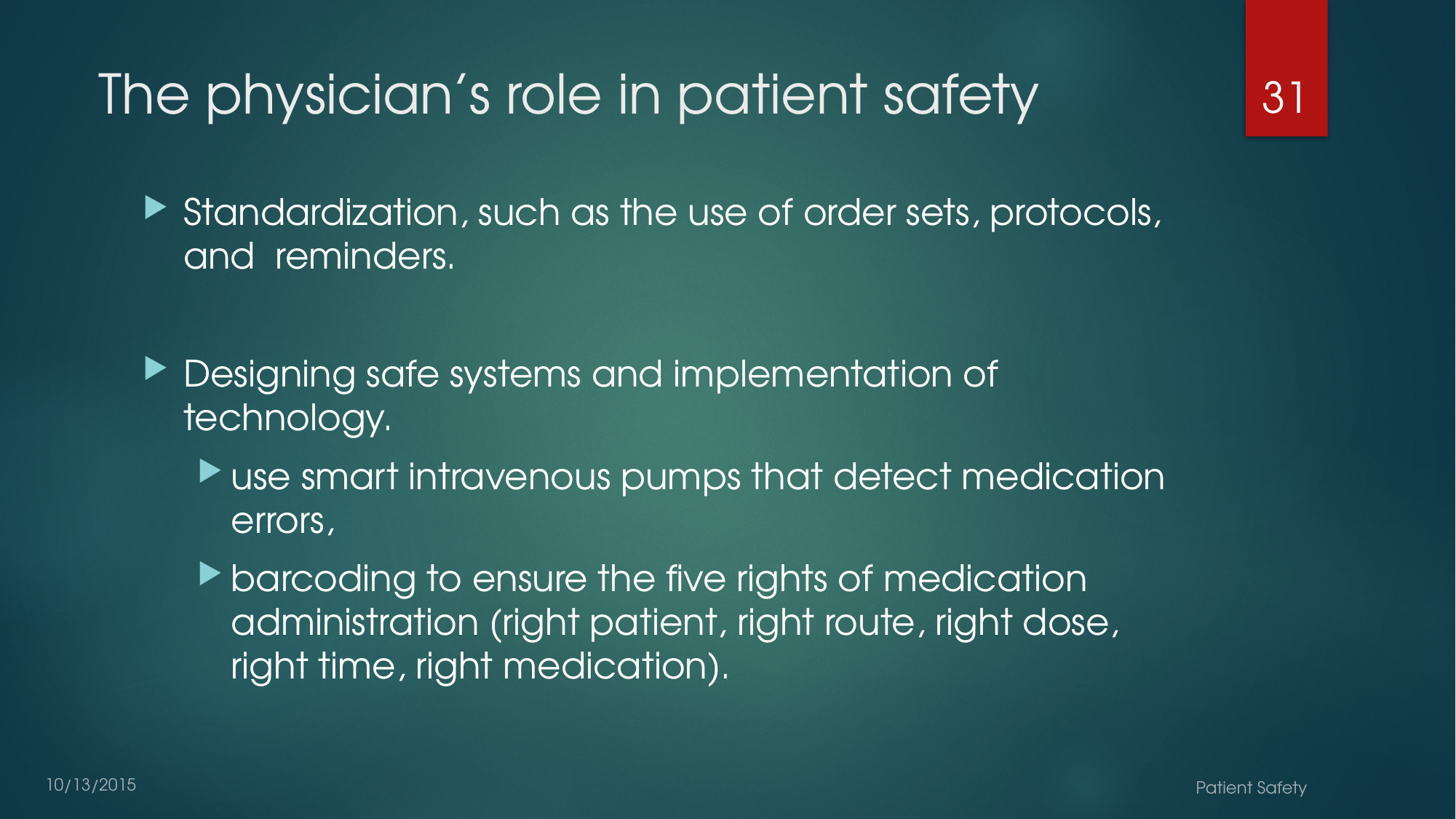

31
# The physician’s role in patient safety
Standardization, such as the use of order sets, protocols, and  reminders.

Designing safe systems and implementation of technology.
use smart intravenous pumps that detect medication errors,
barcoding to ensure the five rights of medication administration (right patient, right route, right dose, right time, right medication).
10/13/2015
Patient Safety